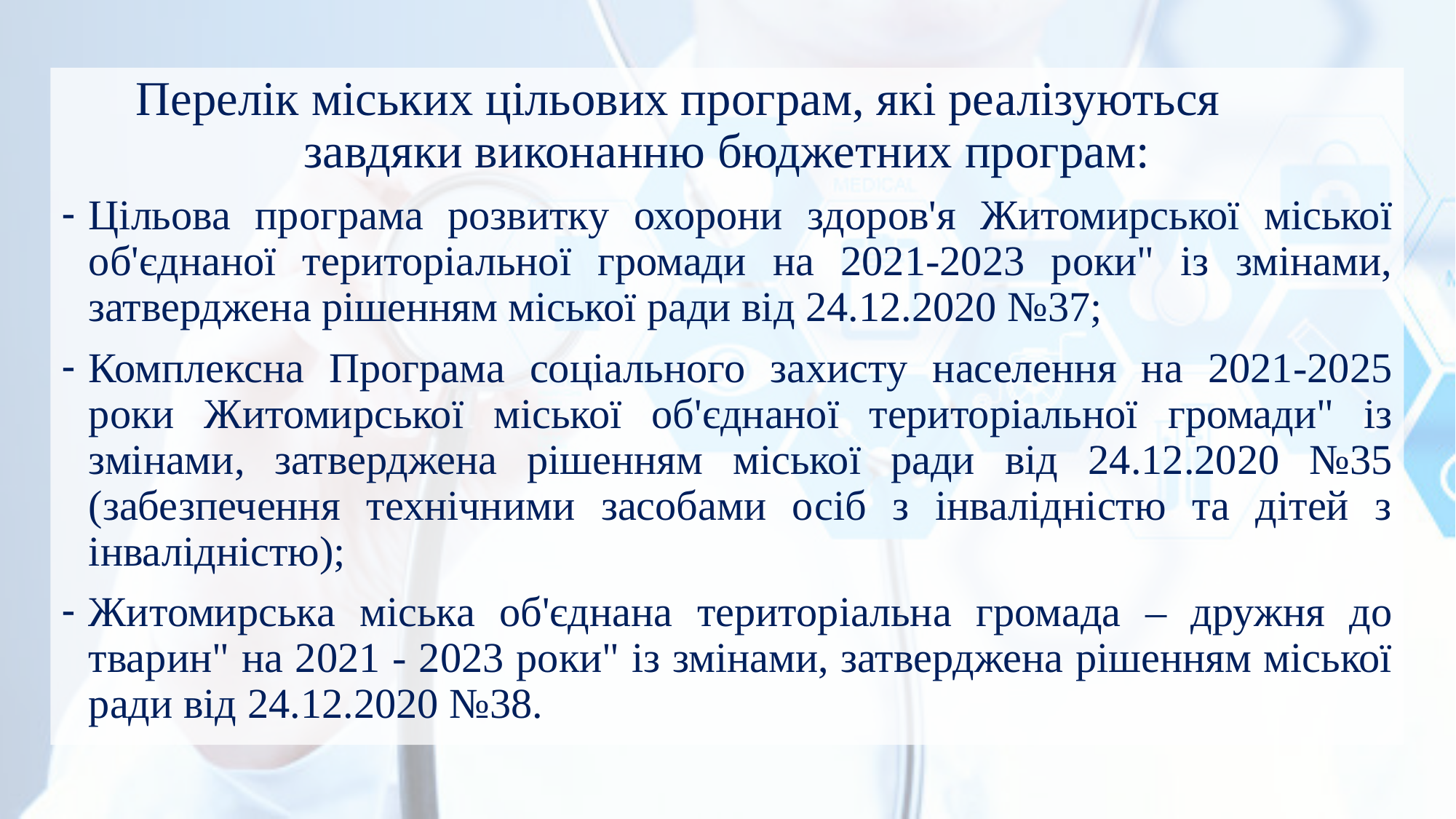

Перелік міських цільових програм, які реалізуються         завдяки виконанню бюджетних програм:
Цільова програма розвитку охорони здоров'я Житомирської міської об'єднаної територіальної громади на 2021-2023 роки" із змінами, затверджена рішенням міської ради від 24.12.2020 №37;
Комплексна Програма соціального захисту населення на 2021-2025 роки Житомирської міської об'єднаної територіальної громади" із змінами, затверджена рішенням міської ради від 24.12.2020 №35 (забезпечення технічними засобами осіб з інвалідністю та дітей з інвалідністю);
Житомирська міська об'єднана територіальна громада – дружня до тварин" на 2021 - 2023 роки" із змінами, затверджена рішенням міської ради від 24.12.2020 №38.